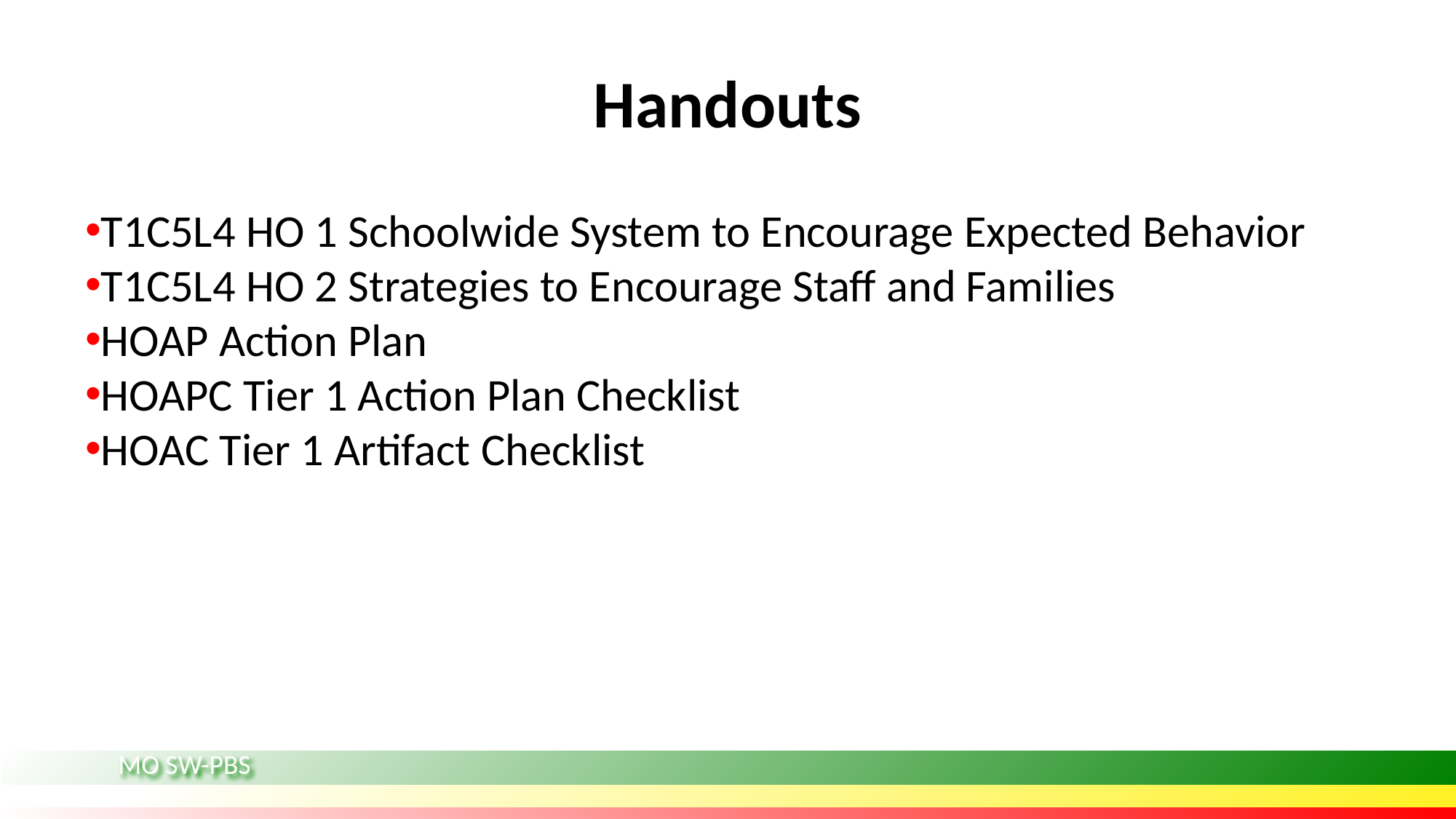

# Handouts
T1C5L4 HO 1 Schoolwide System to Encourage Expected Behavior
T1C5L4 HO 2 Strategies to Encourage Staff and Families
HOAP Action Plan
HOAPC Tier 1 Action Plan Checklist
HOAC Tier 1 Artifact Checklist